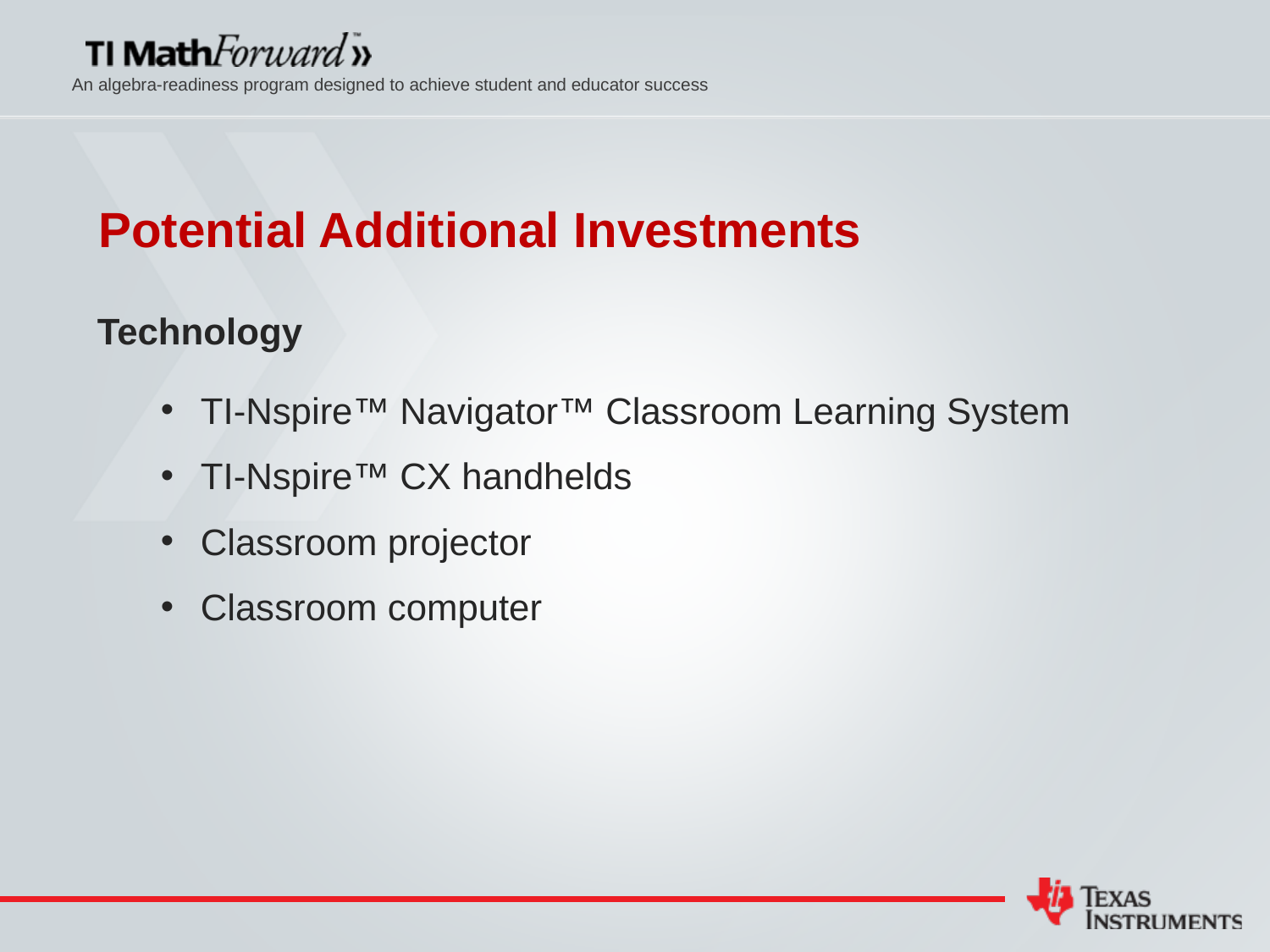

# Potential Additional Investments
Technology
TI-Nspire™ Navigator™ Classroom Learning System
TI-Nspire™ CX handhelds
Classroom projector
Classroom computer